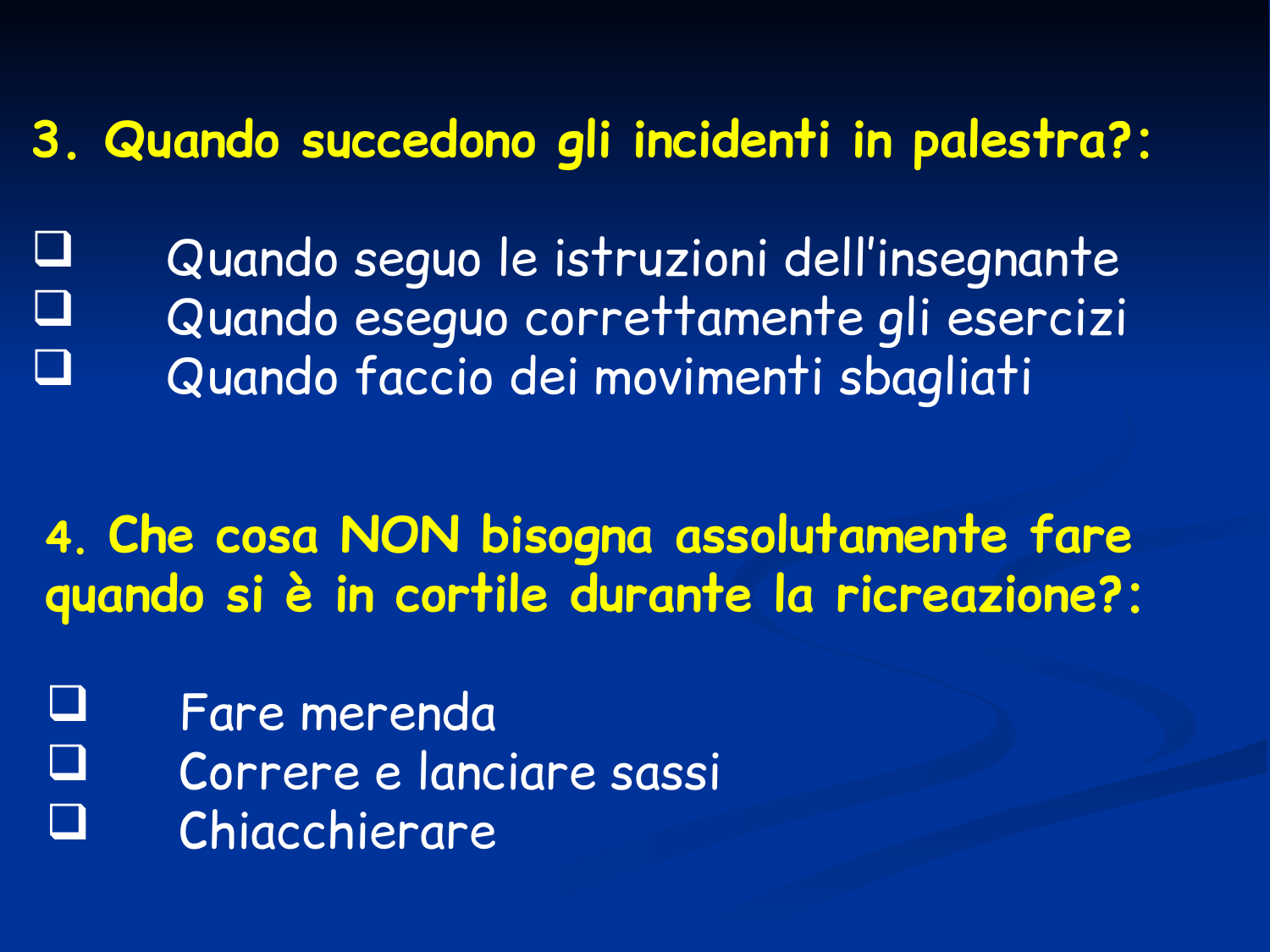

3. Quando succedono gli incidenti in palestra?:

      Quando seguo le istruzioni dell’insegnante
      Quando eseguo correttamente gli esercizi
      Quando faccio dei movimenti sbagliati
4. Che cosa NON bisogna assolutamente fare quando si è in cortile durante la ricreazione?:

      Fare merenda
      Correre e lanciare sassi
      Chiacchierare